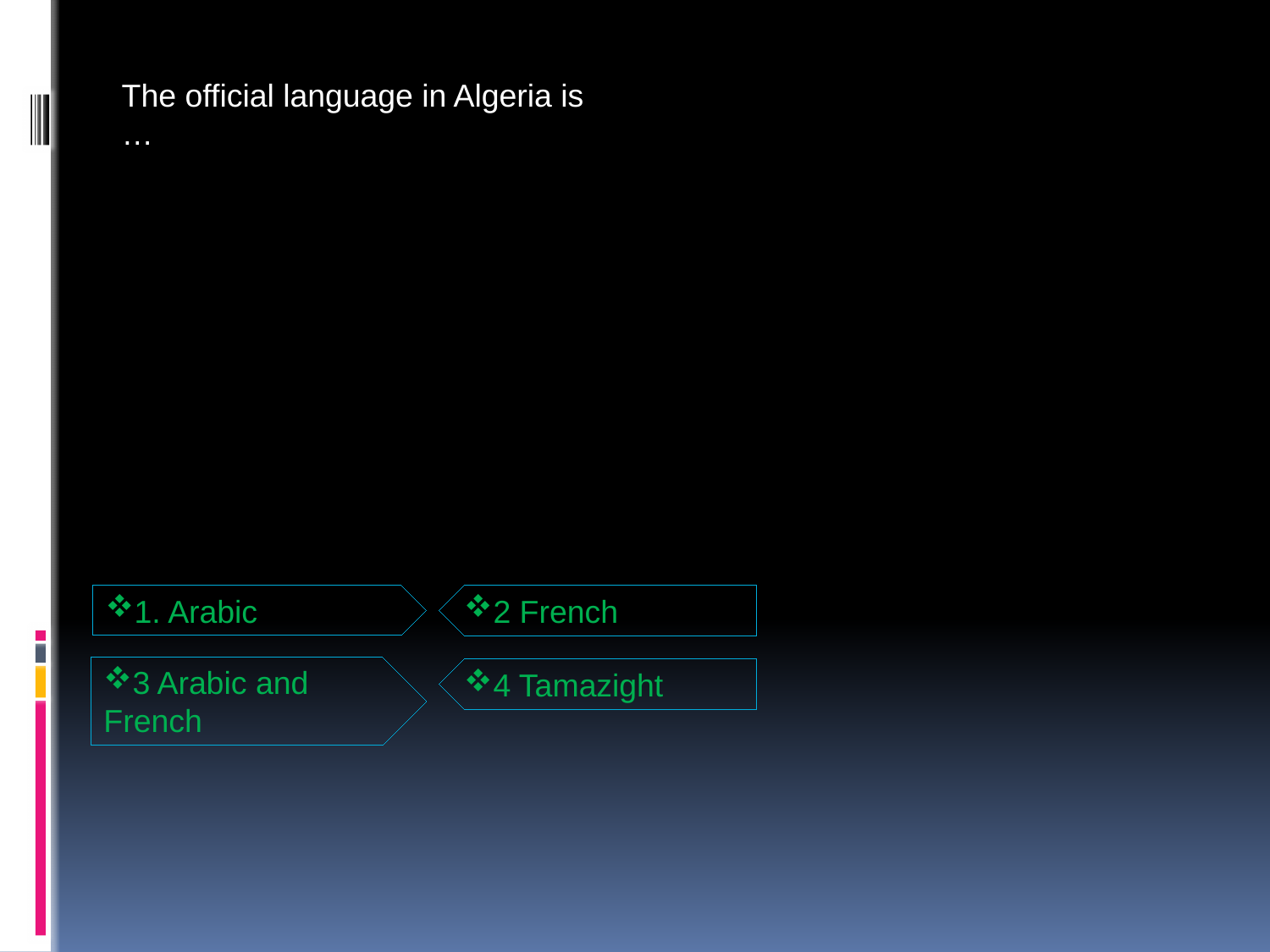

The official language in Algeria is …
1. Arabic
2 French
3 Arabic and French
4 Tamazight